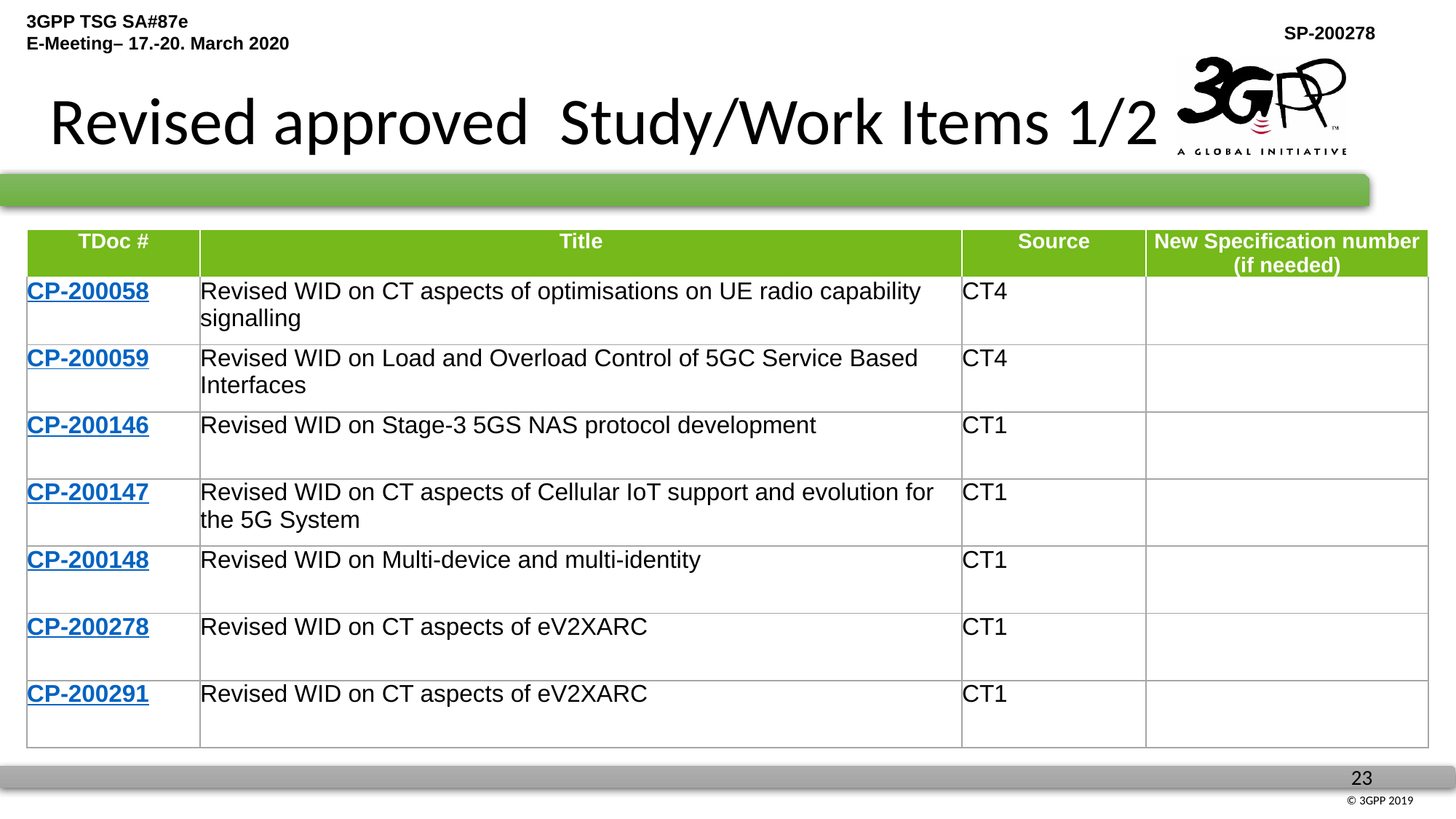

# Revised approved  Study/Work Items 1/2
| TDoc # | Title | Source | New Specification number (if needed) |
| --- | --- | --- | --- |
| CP-200058 | Revised WID on CT aspects of optimisations on UE radio capability signalling | CT4 |  |
| CP-200059 | Revised WID on Load and Overload Control of 5GC Service Based Interfaces | CT4 |  |
| CP-200146 | Revised WID on Stage-3 5GS NAS protocol development | CT1 |  |
| CP-200147 | Revised WID on CT aspects of Cellular IoT support and evolution for the 5G System | CT1 |  |
| CP-200148 | Revised WID on Multi-device and multi-identity | CT1 |  |
| CP-200278 | Revised WID on CT aspects of eV2XARC | CT1 |  |
| CP-200291 | Revised WID on CT aspects of eV2XARC | CT1 |  |